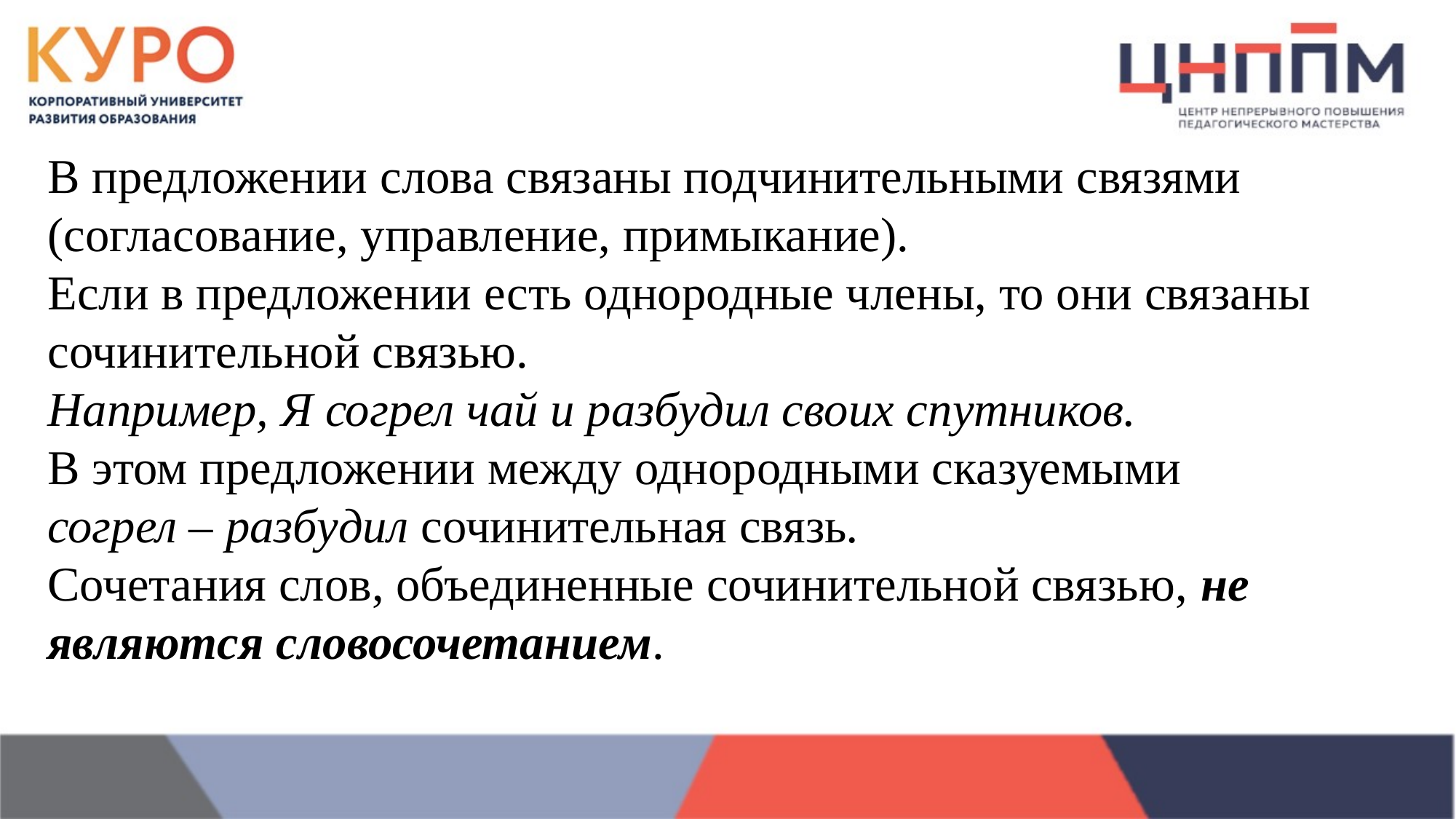

В предложении слова связаны подчинительными связями (согласование, управление, примыкание).
Если в предложении есть однородные члены, то они связаны сочинительной связью.
Например, Я согрел чай и разбудил своих спутников.
В этом предложении между однородными сказуемыми
согрел – разбудил сочинительная связь.
Сочетания слов, объединенные сочинительной связью, не являются словосочетанием.